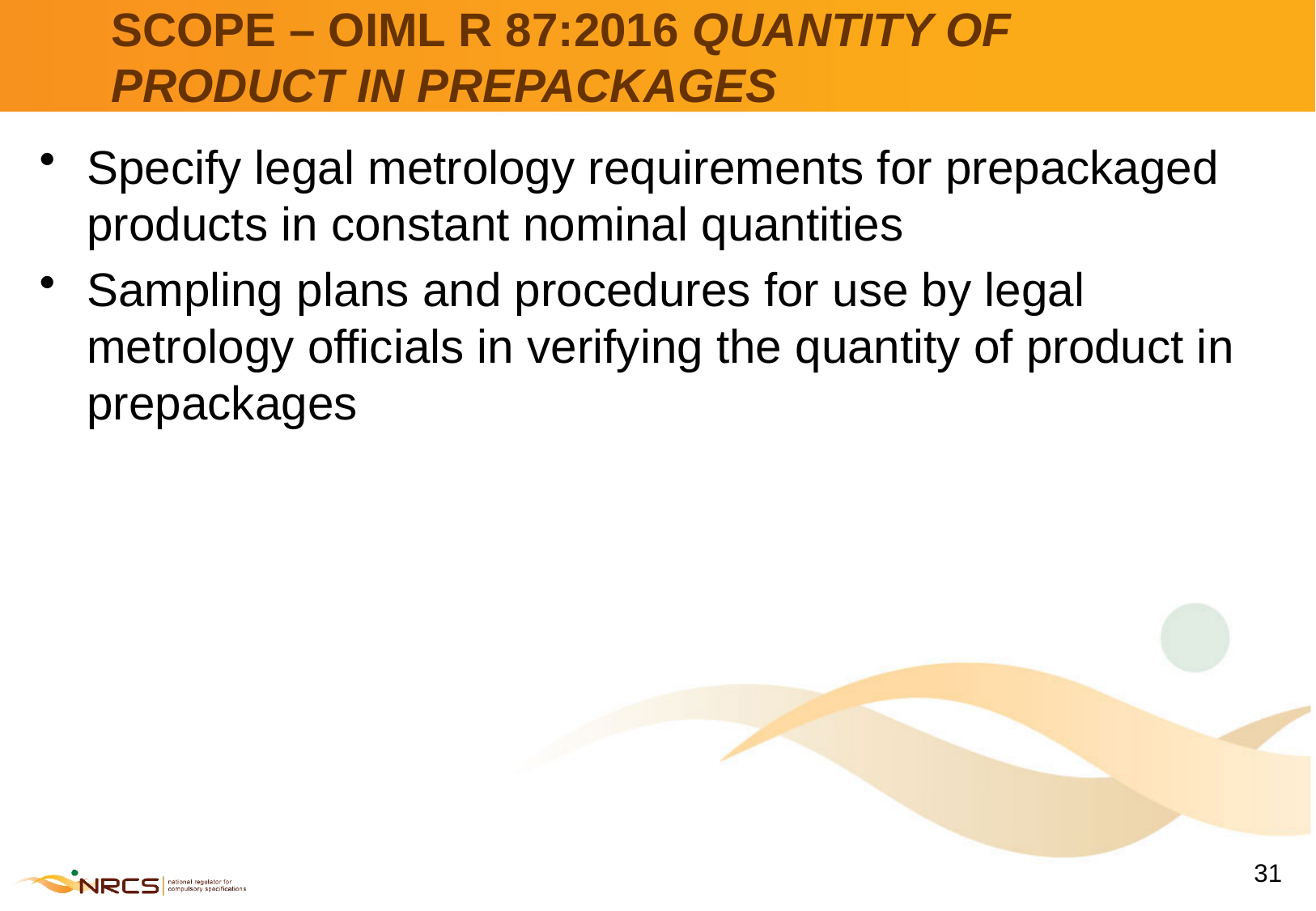

# SCOPE – OIML R 87:2016 QUANTITY OF PRODUCT IN PREPACKAGES
Specify legal metrology requirements for prepackaged products in constant nominal quantities
Sampling plans and procedures for use by legal metrology officials in verifying the quantity of product in prepackages

31